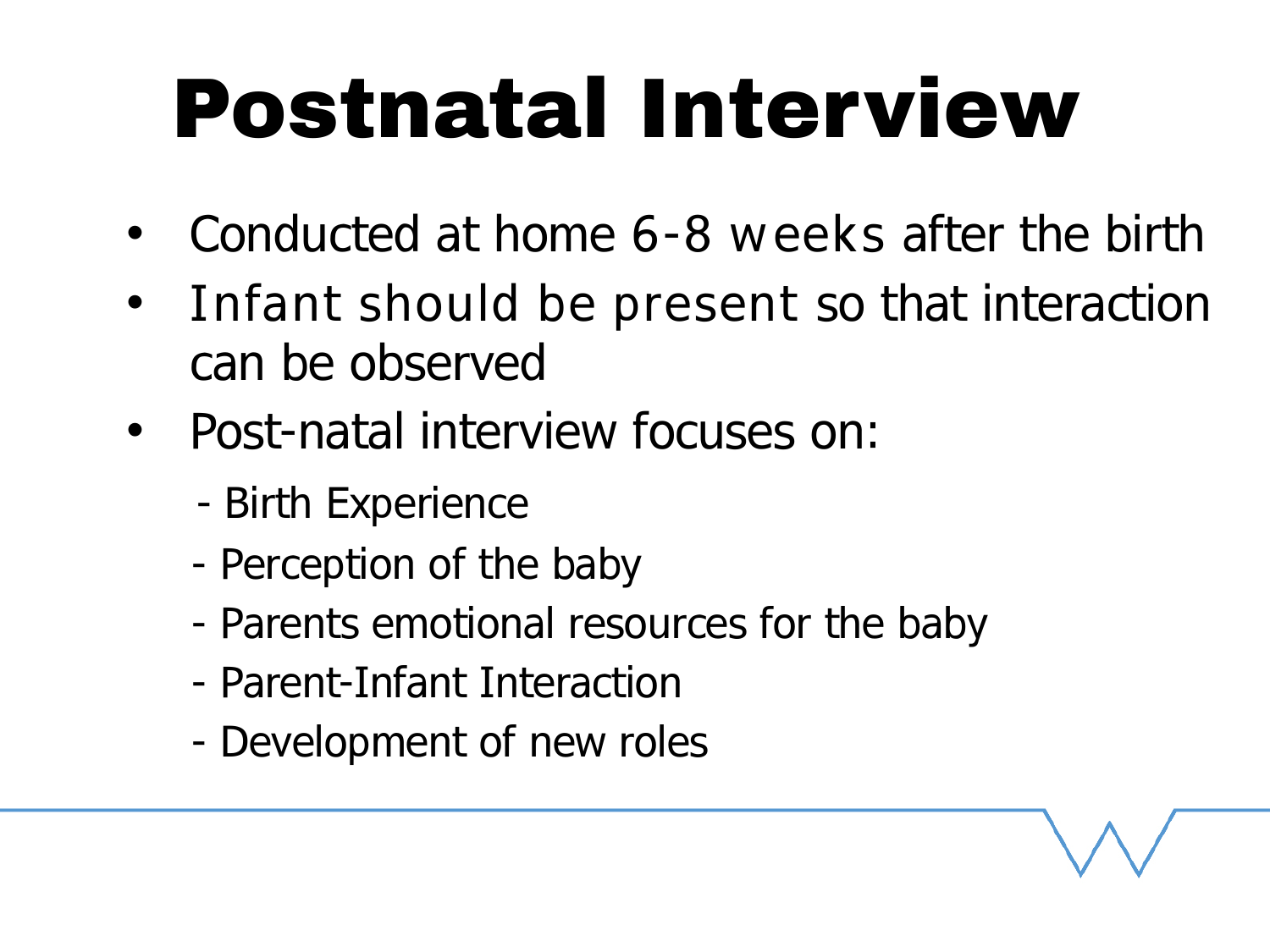

# Postnatal Interview
Conducted at home 6-8 weeks after the birth
Infant should be present so that interaction can be observed
Post-natal interview focuses on:
     - Birth Experience
     - Perception of the baby
     - Parents emotional resources for the baby
     - Parent-Infant Interaction
     - Development of new roles